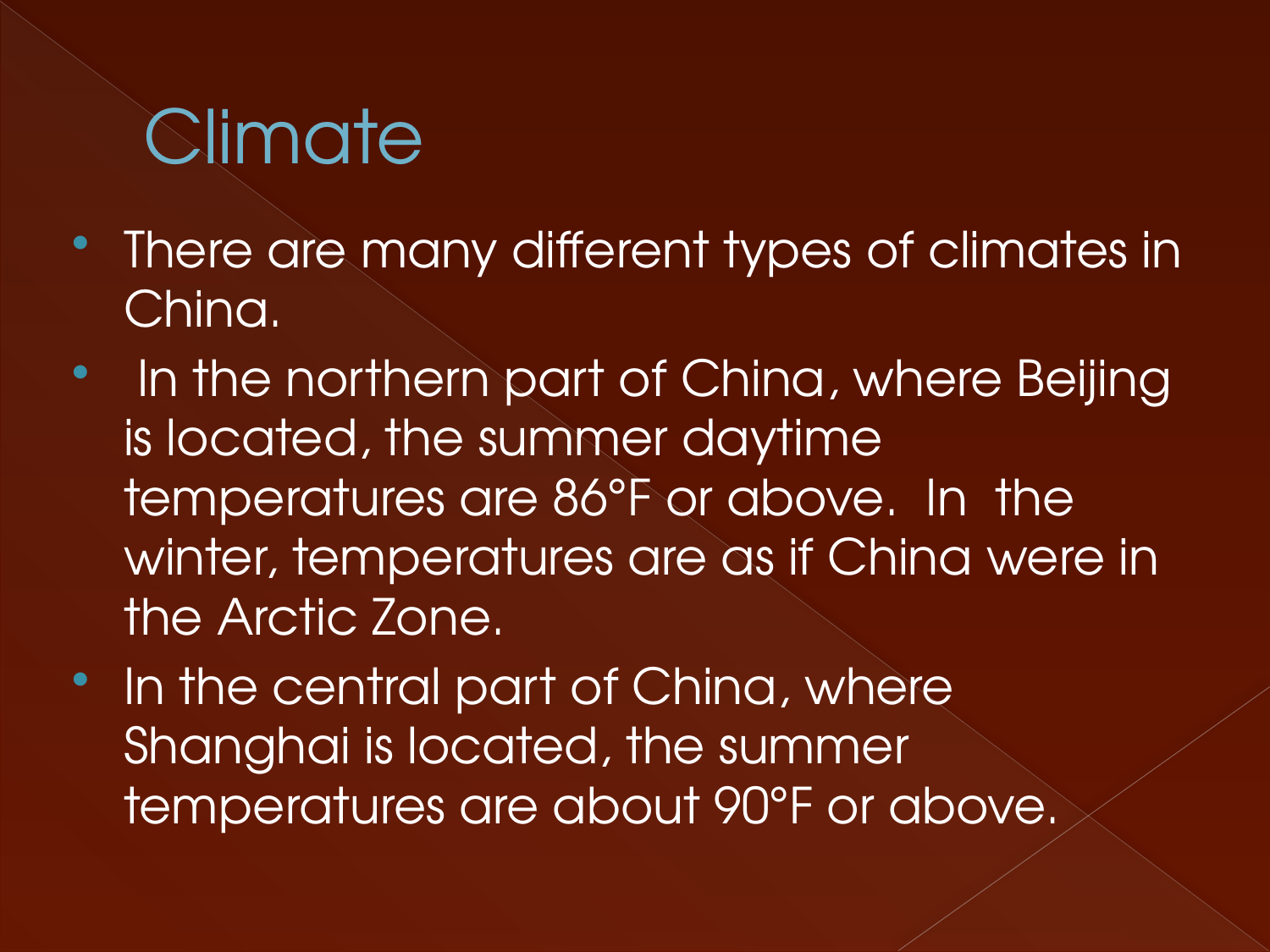

# Climate
There are many different types of climates in China.
 In the northern part of China, where Beijing is located, the summer daytime temperatures are 86°F or above.  In  the winter, temperatures are as if China were in the Arctic Zone.
In the central part of China, where Shanghai is located, the summer temperatures are about 90°F or above.